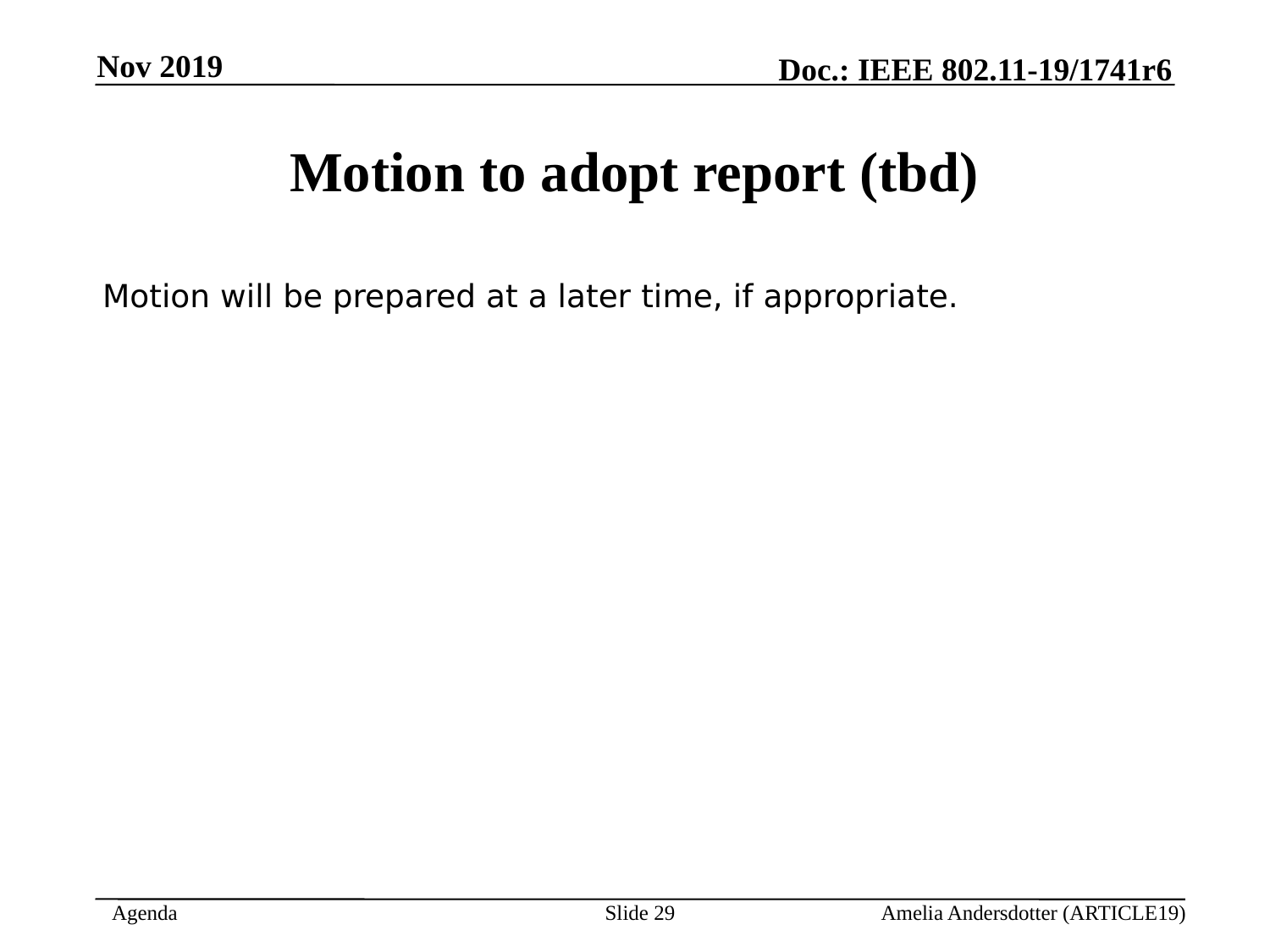

Nov 2019
Motion to adopt report (tbd)

Motion will be prepared at a later time, if appropriate.
Slide 29
Amelia Andersdotter (ARTICLE19)